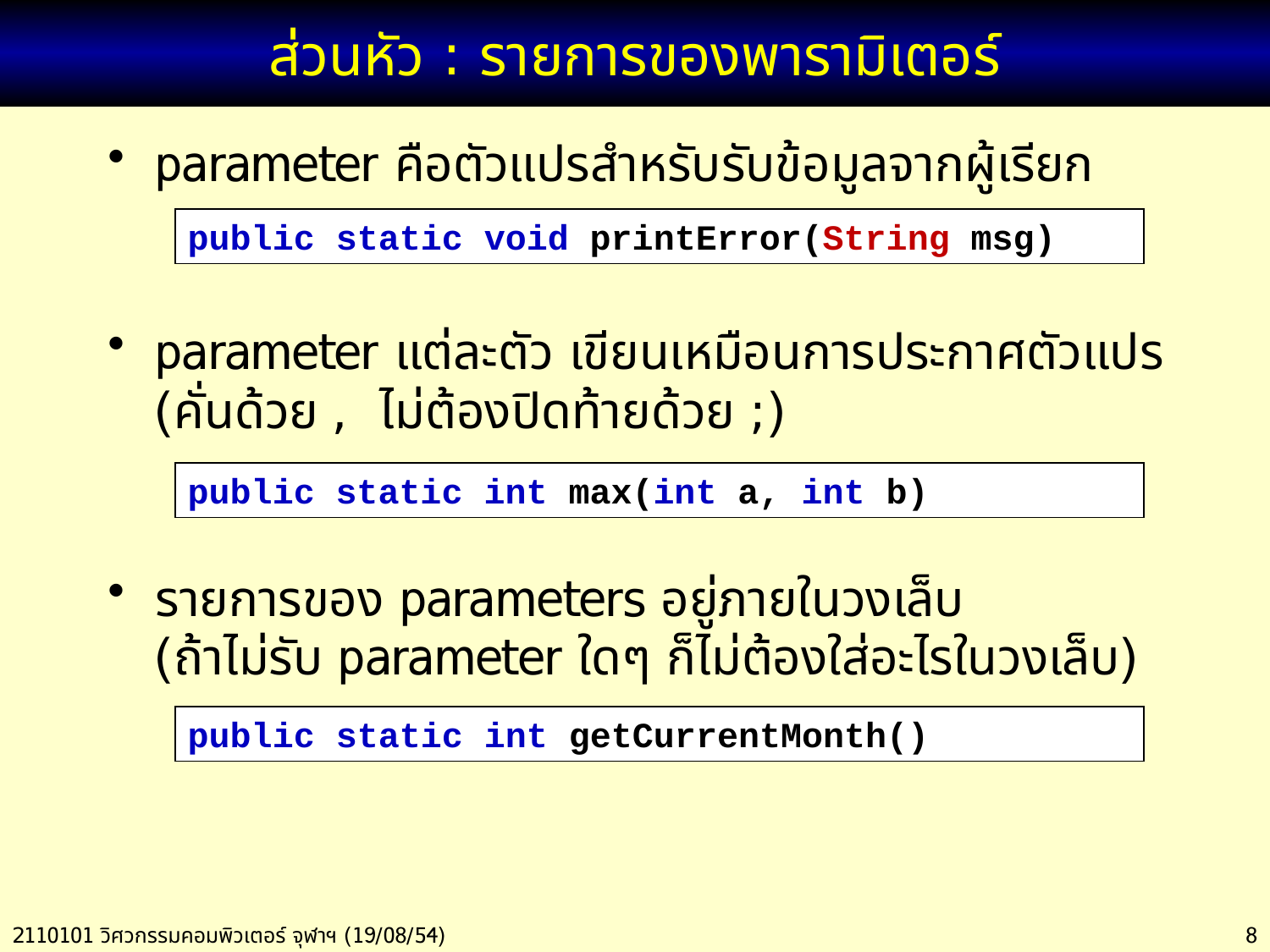

# ส่วนหัว : รายการของพารามิเตอร์
parameter คือตัวแปรสำหรับรับข้อมูลจากผู้เรียก
parameter แต่ละตัว เขียนเหมือนการประกาศตัวแปร
(คั่นด้วย ,  ไม่ต้องปิดท้ายด้วย ;)
รายการของ parameters อยู่ภายในวงเล็บ
(ถ้าไม่รับ parameter ใดๆ ก็ไม่ต้องใส่อะไรในวงเล็บ)
public static void printError(String msg)
public static int max(int a, int b)
public static int getCurrentMonth()